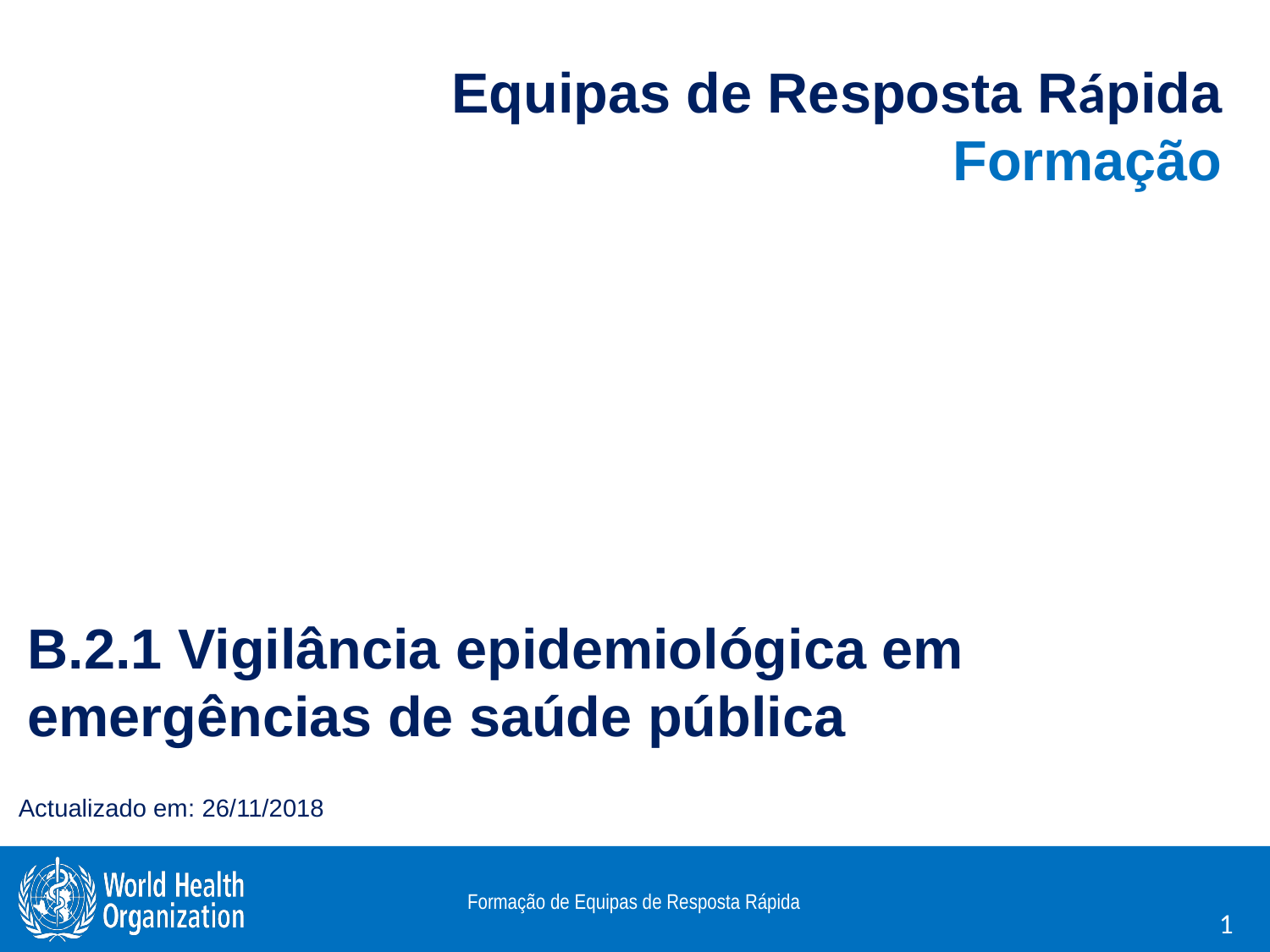

Equipas de Resposta Rápida
Formação

B.2.1 Vigilância epidemiológica em emergências de saúde pública

Actualizado em: 26/11/2018